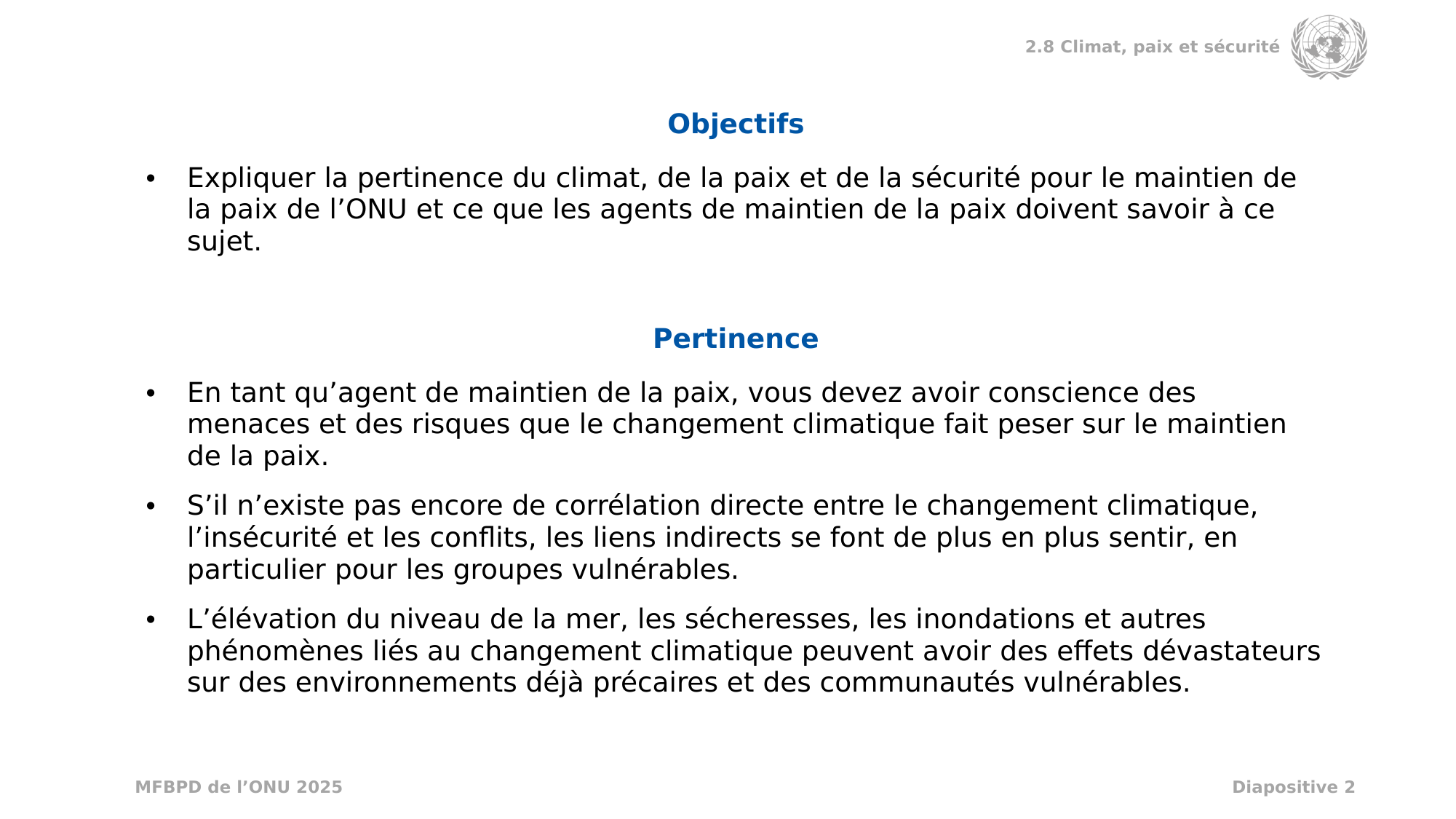

| Objectifs |
| --- |
| Expliquer la pertinence du climat, de la paix et de la sécurité pour le maintien de la paix de l’ONU et ce que les agents de maintien de la paix doivent savoir à ce sujet. |
|  |
| Pertinence |
| En tant qu’agent de maintien de la paix, vous devez avoir conscience des menaces et des risques que le changement climatique fait peser sur le maintien de la paix. S’il n’existe pas encore de corrélation directe entre le changement climatique, l’insécurité et les conflits, les liens indirects se font de plus en plus sentir, en particulier pour les groupes vulnérables. L’élévation du niveau de la mer, les sécheresses, les inondations et autres phénomènes liés au changement climatique peuvent avoir des effets dévastateurs sur des environnements déjà précaires et des communautés vulnérables. |